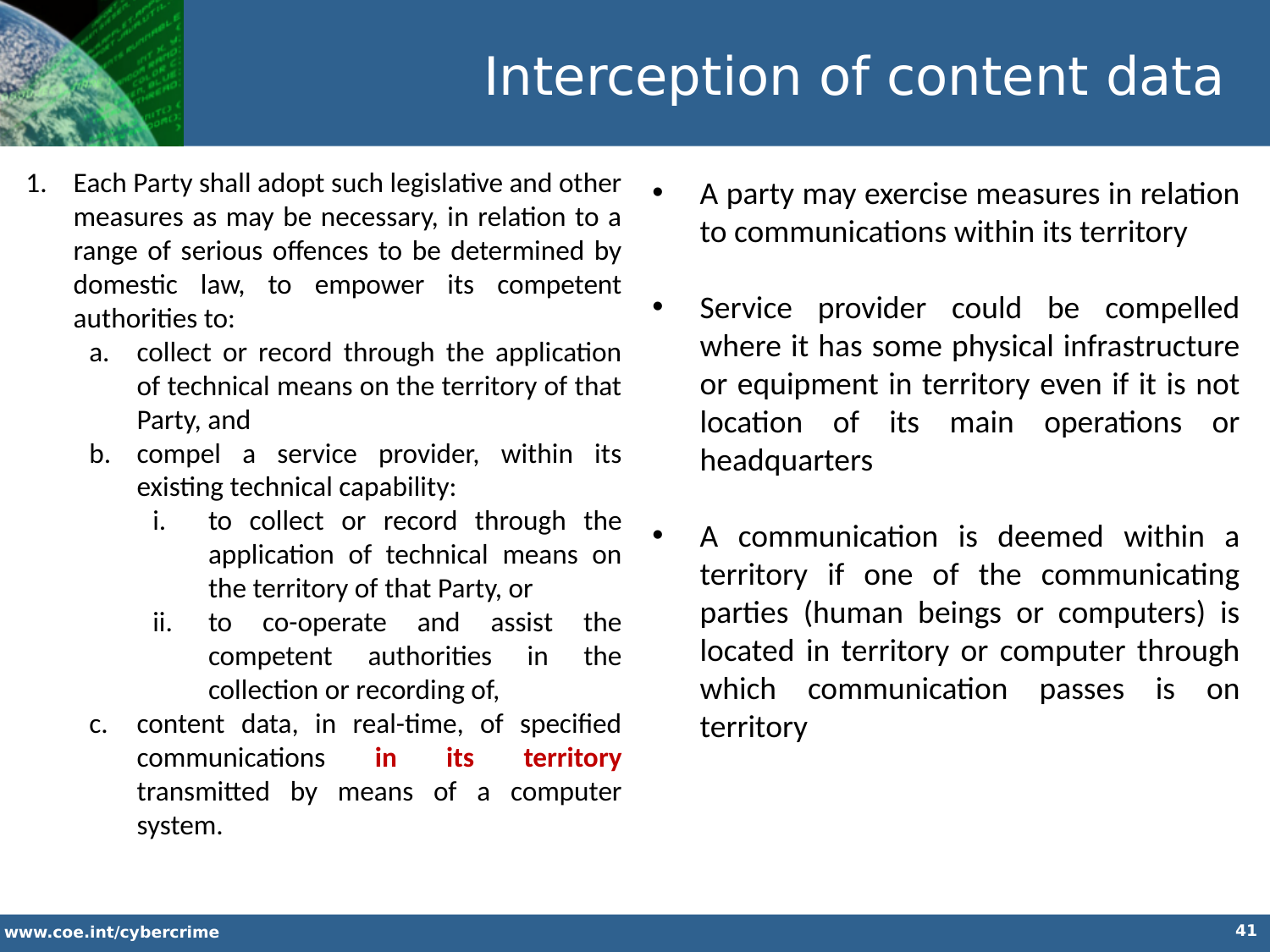

Interception of content data
Each Party shall adopt such legislative and other measures as may be necessary, in relation to a range of serious offences to be determined by domestic law, to empower its competent authorities to:
collect or record through the application of technical means on the territory of that Party, and
compel a service provider, within its existing technical capability:
to collect or record through the application of technical means on the territory of that Party, or
to co-operate and assist the competent authorities in the collection or recording of,
content data, in real-time, of specified communications in its territory transmitted by means of a computer system.
A party may exercise measures in relation to communications within its territory

Service provider could be compelled where it has some physical infrastructure or equipment in territory even if it is not location of its main operations or headquarters

A communication is deemed within a territory if one of the communicating parties (human beings or computers) is located in territory or computer through which communication passes is on territory